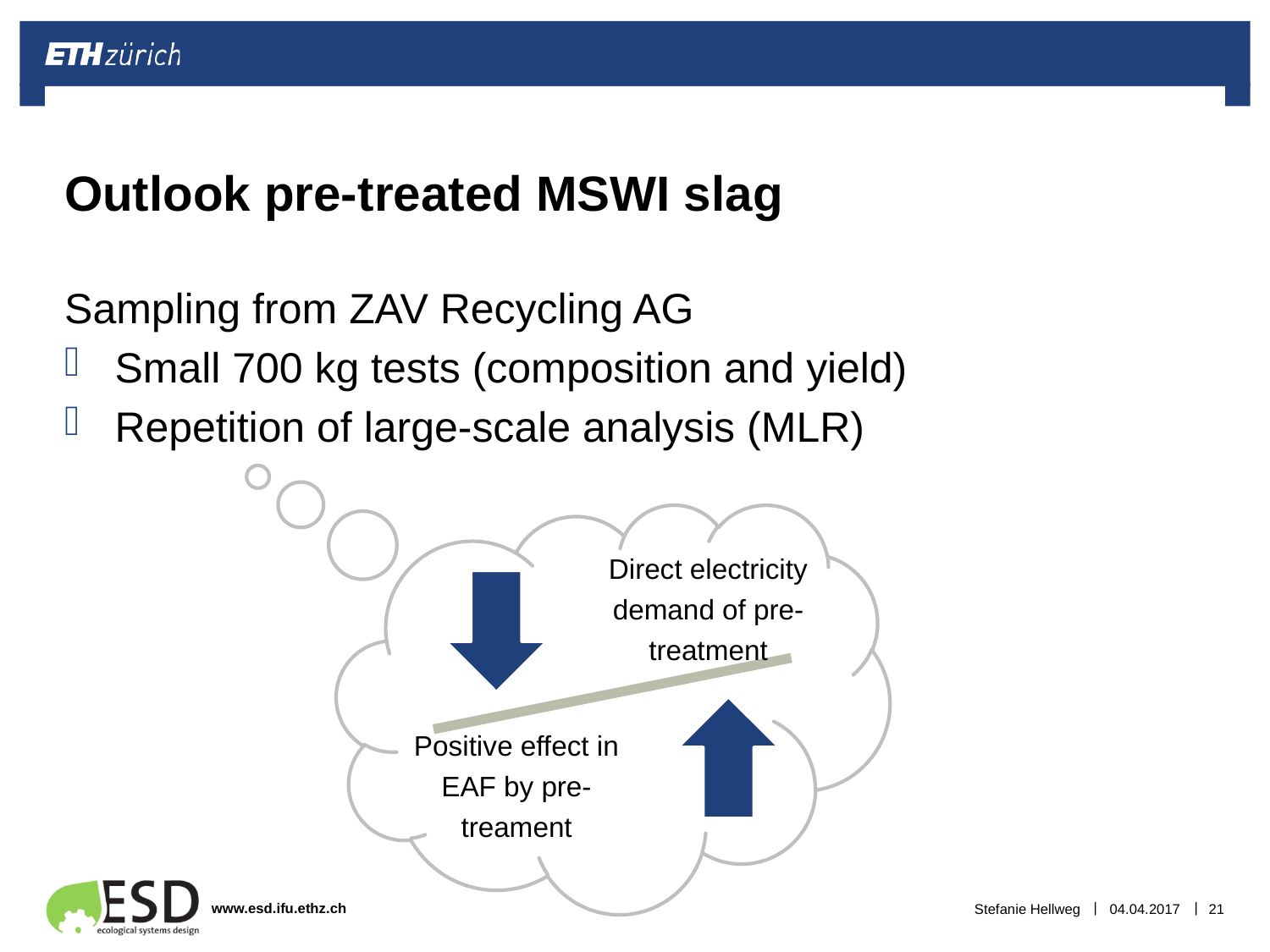

# Outlook pre-treated MSWI slag
Sampling from ZAV Recycling AG
Small 700 kg tests (composition and yield)
Repetition of large-scale analysis (MLR)

Direct electricity demand of pre-treatment
Positive effect in EAF by pre-treament
Stefanie Hellweg
04.04.2017
21